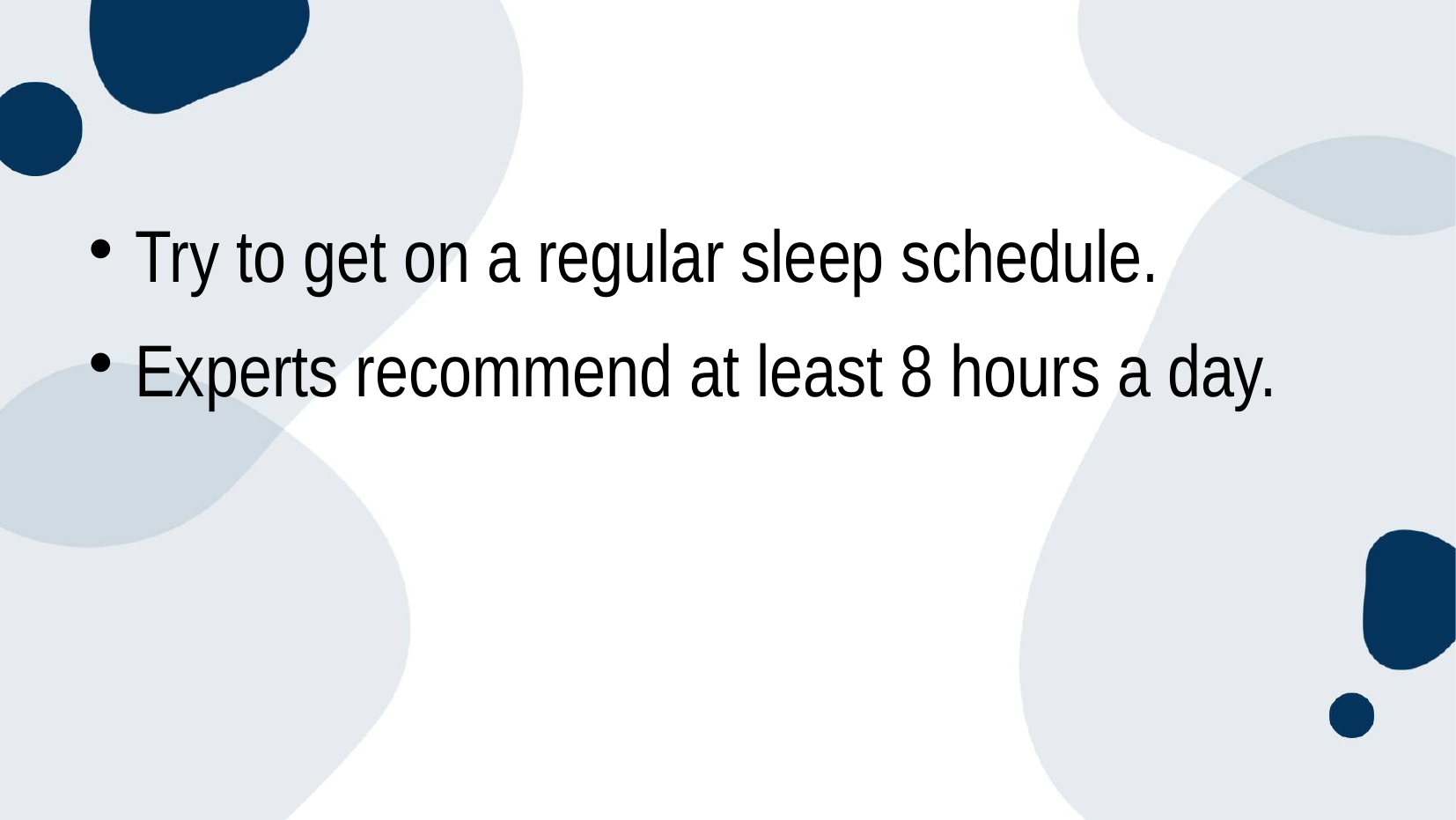

Try to get on a regular sleep schedule.
Experts recommend at least 8 hours a day.